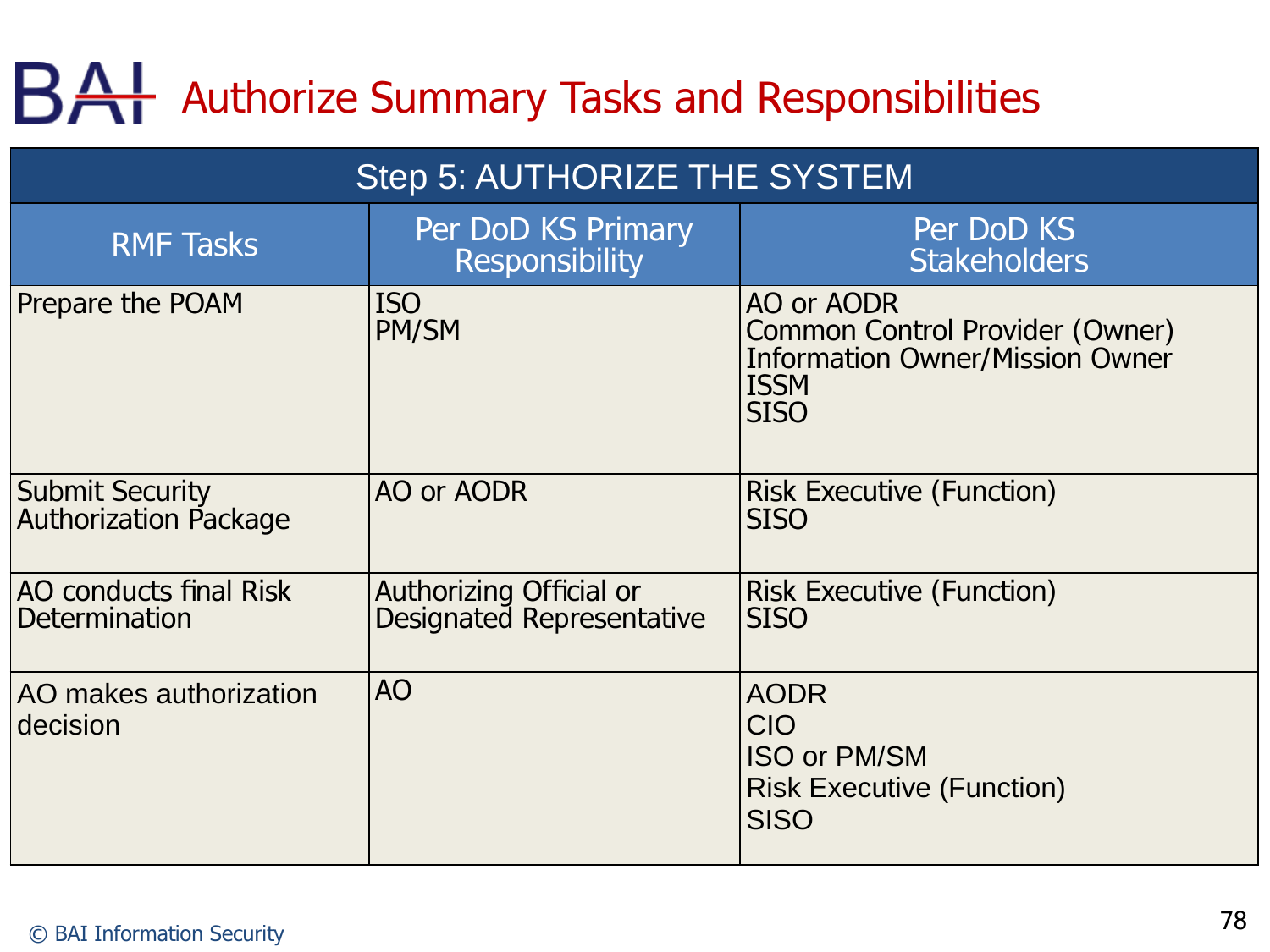

# Authorize Summary Tasks and Responsibilities
| Step 5: AUTHORIZE THE SYSTEM |  |  |
| --- | --- | --- |
| RMF Tasks | Per DoD KS Primary Responsibility | Per DoD KS Stakeholders |
| Prepare the POAM | ISO PM/SM | AO or AODR Common Control Provider (Owner) Information Owner/Mission Owner ISSM SISO |
| Submit Security Authorization Package | AO or AODR | Risk Executive (Function) SISO |
| AO conducts final Risk Determination | Authorizing Official or Designated Representative | Risk Executive (Function) SISO |
| AO makes authorization decision | AO | AODR CIO ISO or PM/SM Risk Executive (Function) SISO |